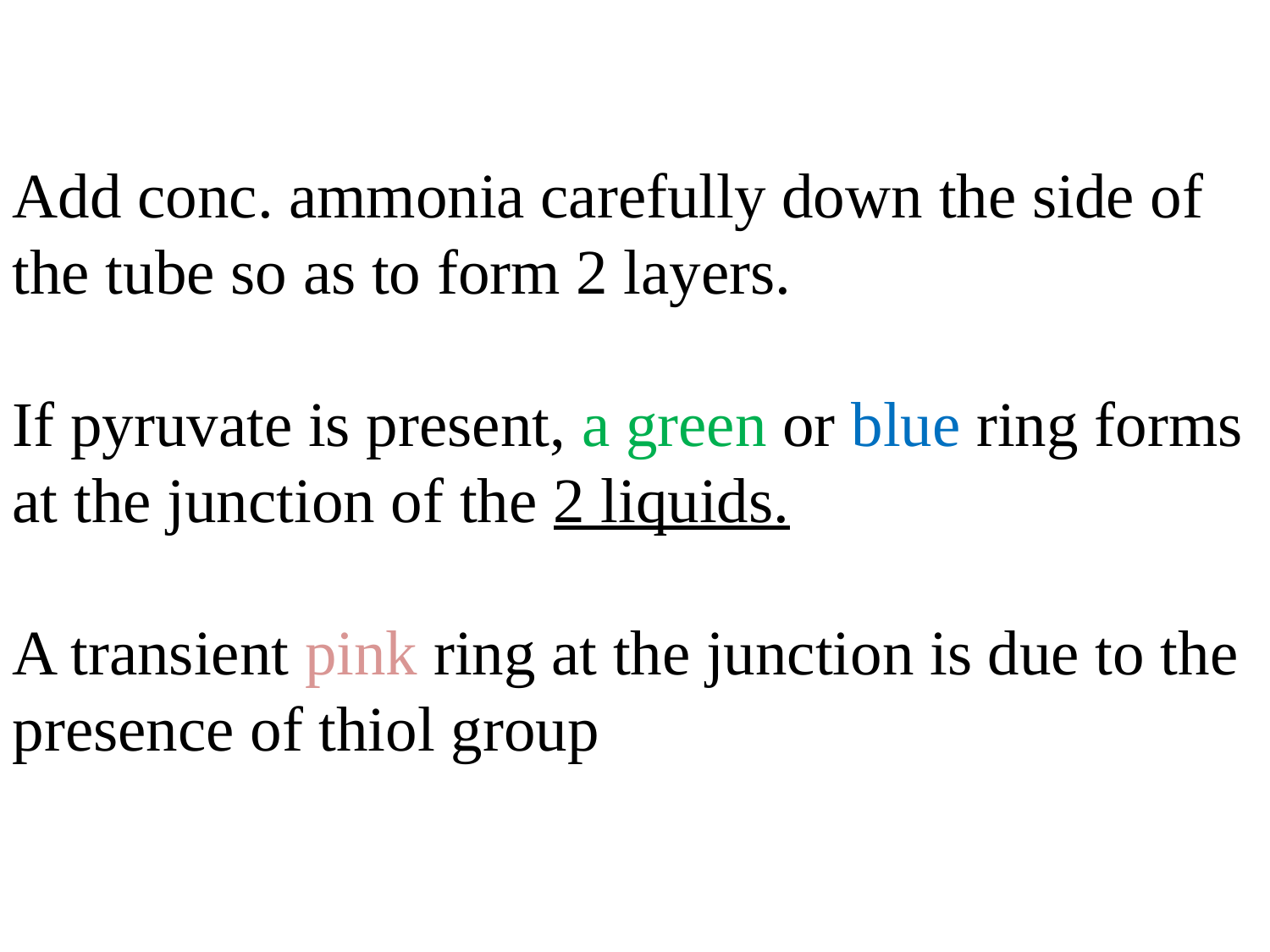

Add conc. ammonia carefully down the side of the tube so as to form 2 layers.

If pyruvate is present, a green or blue ring forms at the junction of the 2 liquids.

A transient pink ring at the junction is due to the presence of thiol group